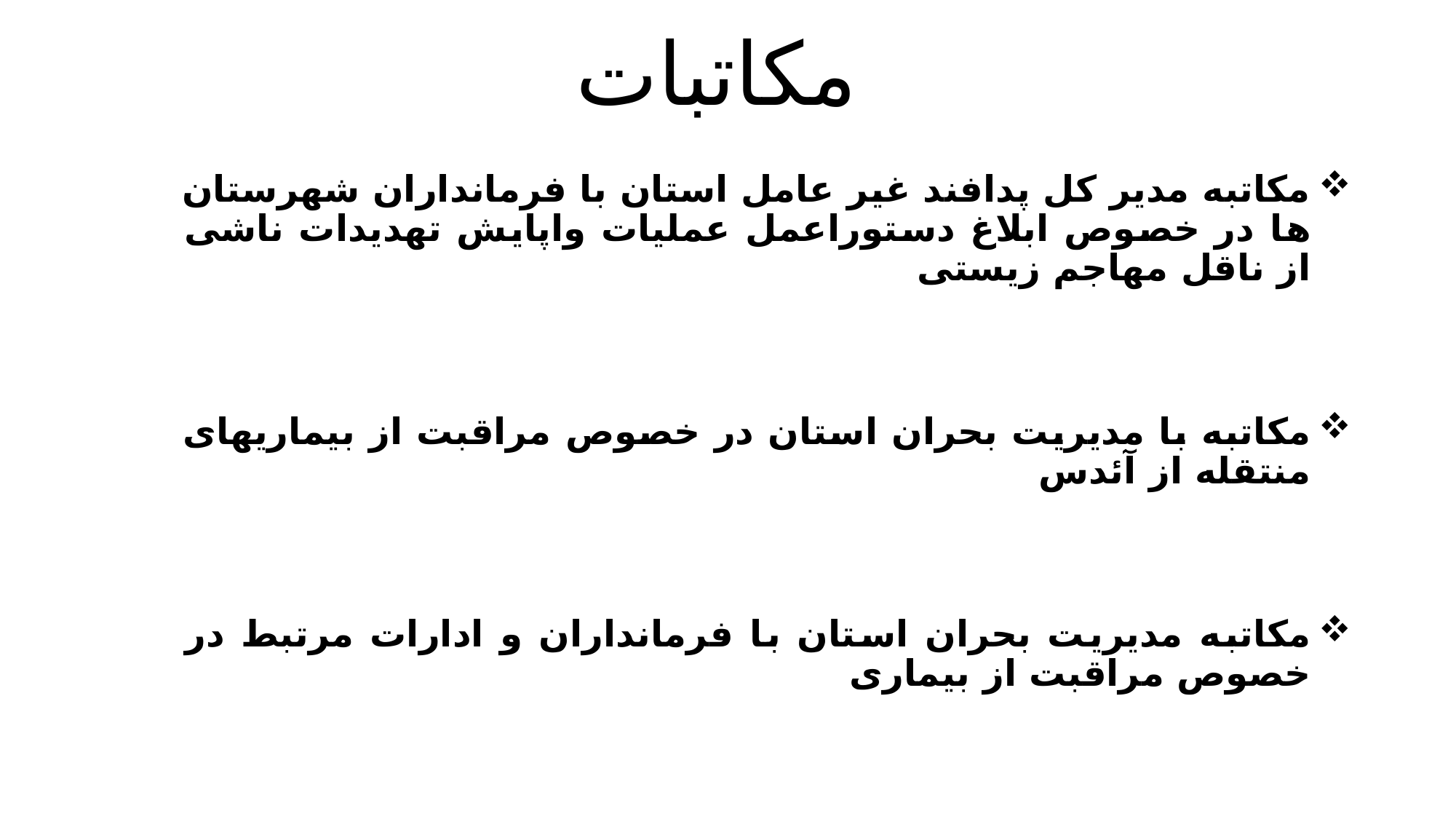

# مکاتبات
مکاتبه مدیر کل پدافند غیر عامل استان با فرمانداران شهرستان ها در خصوص ابلاغ دستوراعمل عملیات واپایش تهدیدات ناشی از ناقل مهاجم زیستی

مکاتبه با مدیریت بحران استان در خصوص مراقبت از بیماریهای منتقله از آئدس

مکاتبه مدیریت بحران استان با فرمانداران و ادارات مرتبط در خصوص مراقبت از بیماری